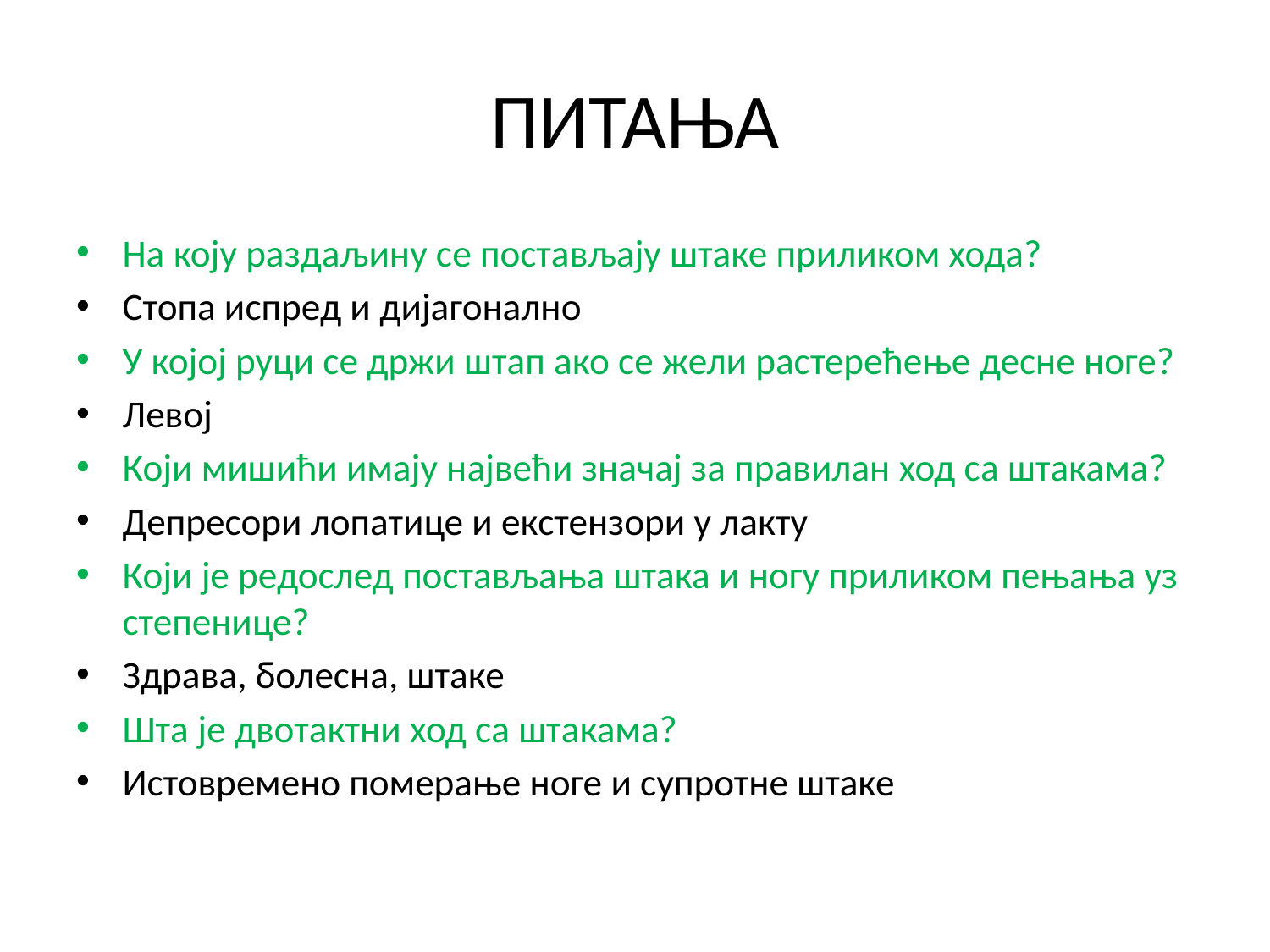

# ПИТАЊА
На коју раздаљину се постављају штаке приликом хода?
Стопа испред и дијагонално
У којој руци се држи штап ако се жели растерећење десне ноге?
Левој
Који мишићи имају највећи значај за правилан ход са штакама?
Депресори лопатице и екстензори у лакту
Који је редослед постављања штака и ногу приликом пењања уз степенице?
Здрава, болесна, штаке
Шта је двотактни ход са штакама?
Истовремено померање ноге и супротне штаке